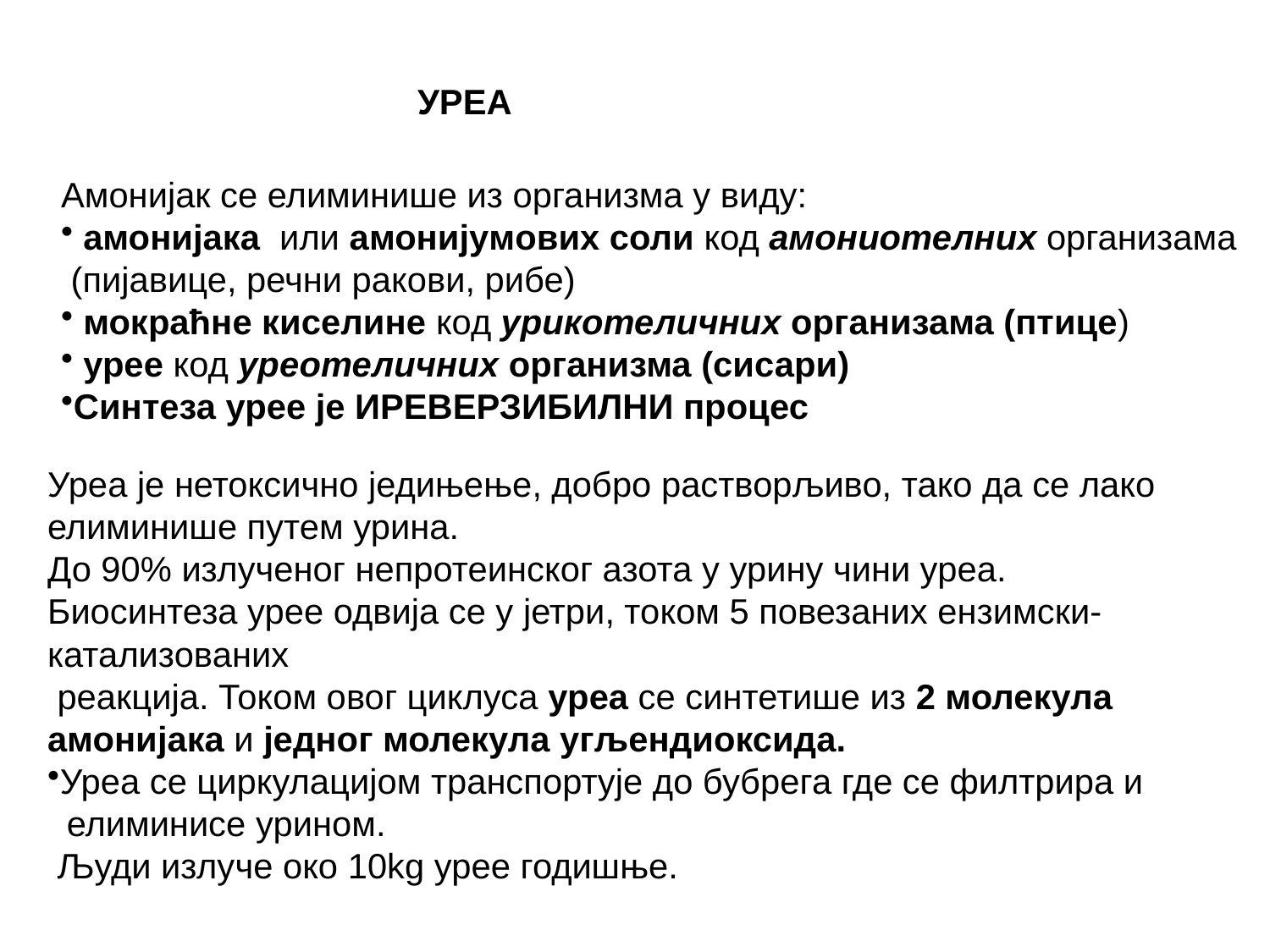

УРЕА

Амонијак се елиминише из организма у виду:
 амонијака  или амонијумових соли код амониотелних организама
 (пијавице, речни ракови, рибе)
 мокраћне киселине код урикотеличних организама (птице)
 урее код уреотеличних организма (сисари)
Синтеза урее је ИРЕВЕРЗИБИЛНИ процес

Уреа је нетоксично једињење, добро растворљиво, тако да се лако
елиминише путем урина.
До 90% излученог непротеинског азота у урину чини уреа.
Биосинтеза урее одвија се у јетри, током 5 повезаних ензимски-катализованих
 реакција. Током овог циклуса уреа се синтетише из 2 молекула амонијака и једног молекула угљендиоксида.
Уреа се циркулацијом транспортује до бубрега где се филтрира и
  елиминисе урином.
 Људи излуче око 10kg урее годишње.